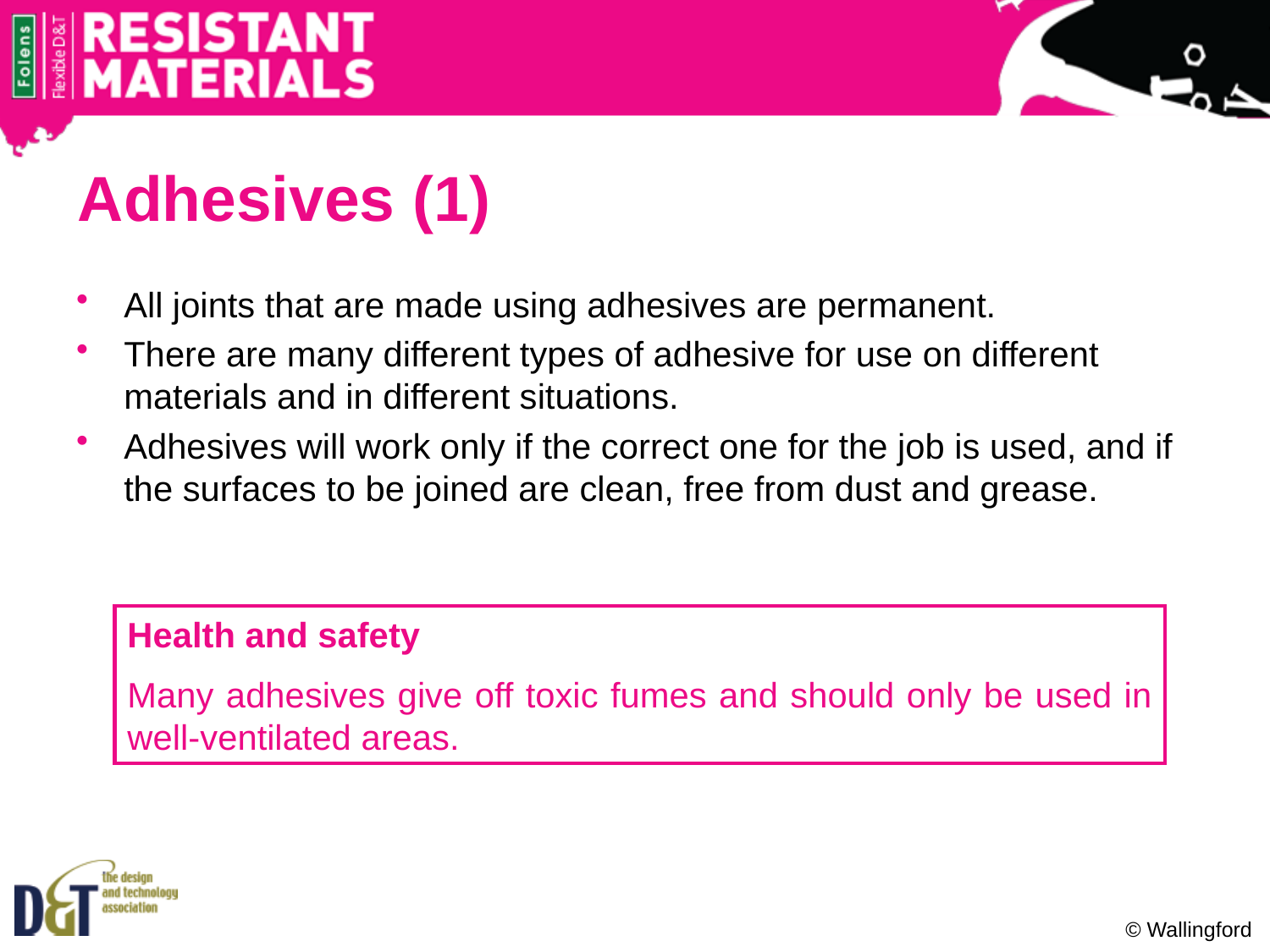

# Adhesives (1)
All joints that are made using adhesives are permanent.
There are many different types of adhesive for use on different materials and in different situations.
Adhesives will work only if the correct one for the job is used, and if the surfaces to be joined are clean, free from dust and grease.

Health and safety
Many adhesives give off toxic fumes and should only be used in well-ventilated areas.
© Wallingford